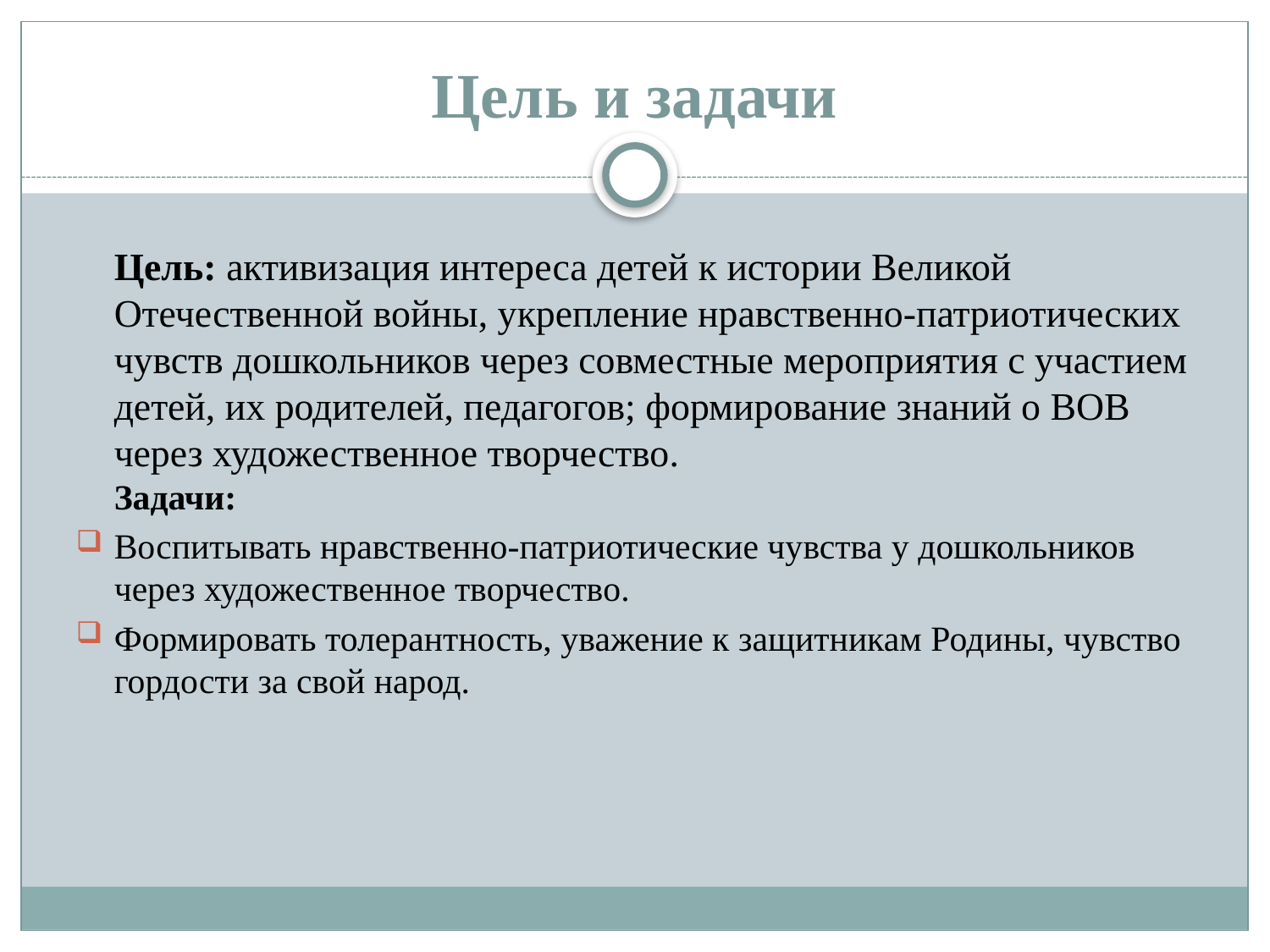

# Цель и задачи
Цель: активизация интереса детей к истории Великой Отечественной войны, укрепление нравственно-патриотических чувств дошкольников через совместные мероприятия с участием детей, их родителей, педагогов; формирование знаний о ВОВ через художественное творчество.
Задачи:
Воспитывать нравственно-патриотические чувства у дошкольников через художественное творчество.
Формировать толерантность, уважение к защитникам Родины, чувство гордости за свой народ.